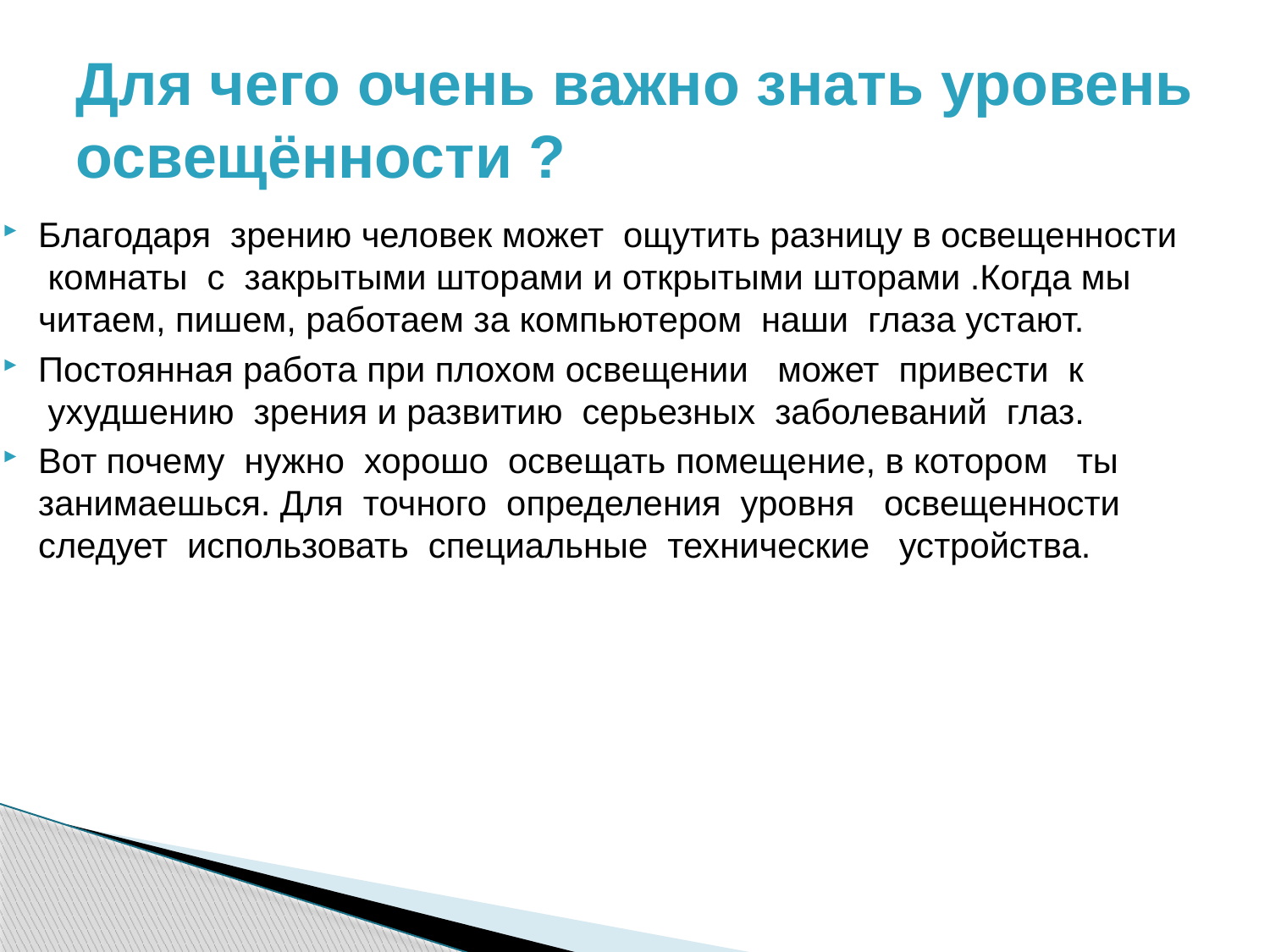

# Для чего очень важно знать уровень освещённости ?
Благодаря  зрению человек может  ощутить разницу в освещенности  комнаты  с  закрытыми шторами и открытыми шторами .Когда мы читаем, пишем, работаем за компьютером  наши  глаза устают.
Постоянная работа при плохом освещении   может  привести  к  ухудшению  зрения и развитию  серьезных  заболеваний  глаз.
Вот почему  нужно  хорошо  освещать помещение, в котором   ты занимаешься. Для  точного  определения  уровня   освещенности следует  использовать  специальные  технические   устройства.